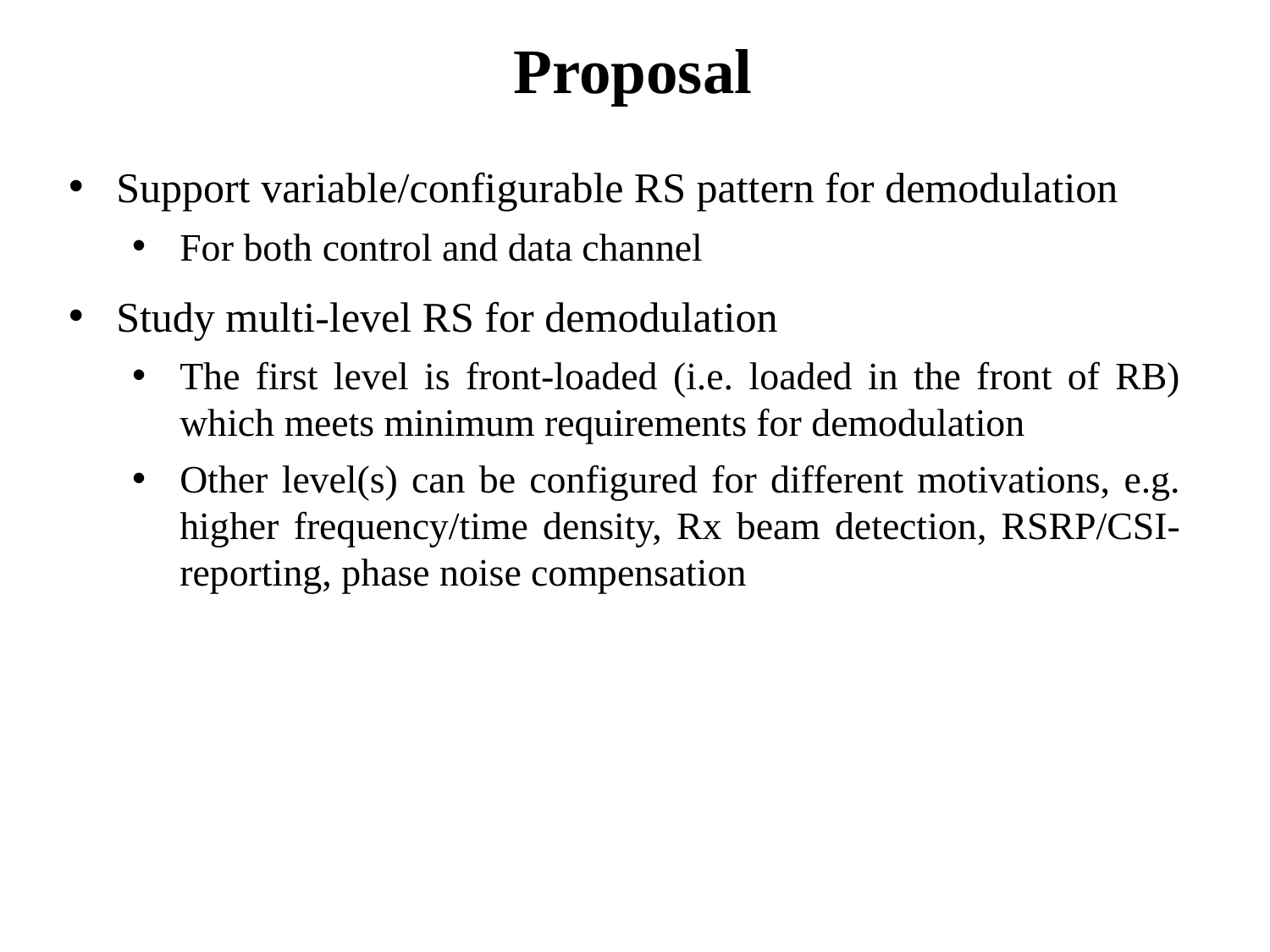

# Proposal
Support variable/configurable RS pattern for demodulation
For both control and data channel
Study multi-level RS for demodulation
The first level is front-loaded (i.e. loaded in the front of RB) which meets minimum requirements for demodulation
Other level(s) can be configured for different motivations, e.g. higher frequency/time density, Rx beam detection, RSRP/CSI-reporting, phase noise compensation